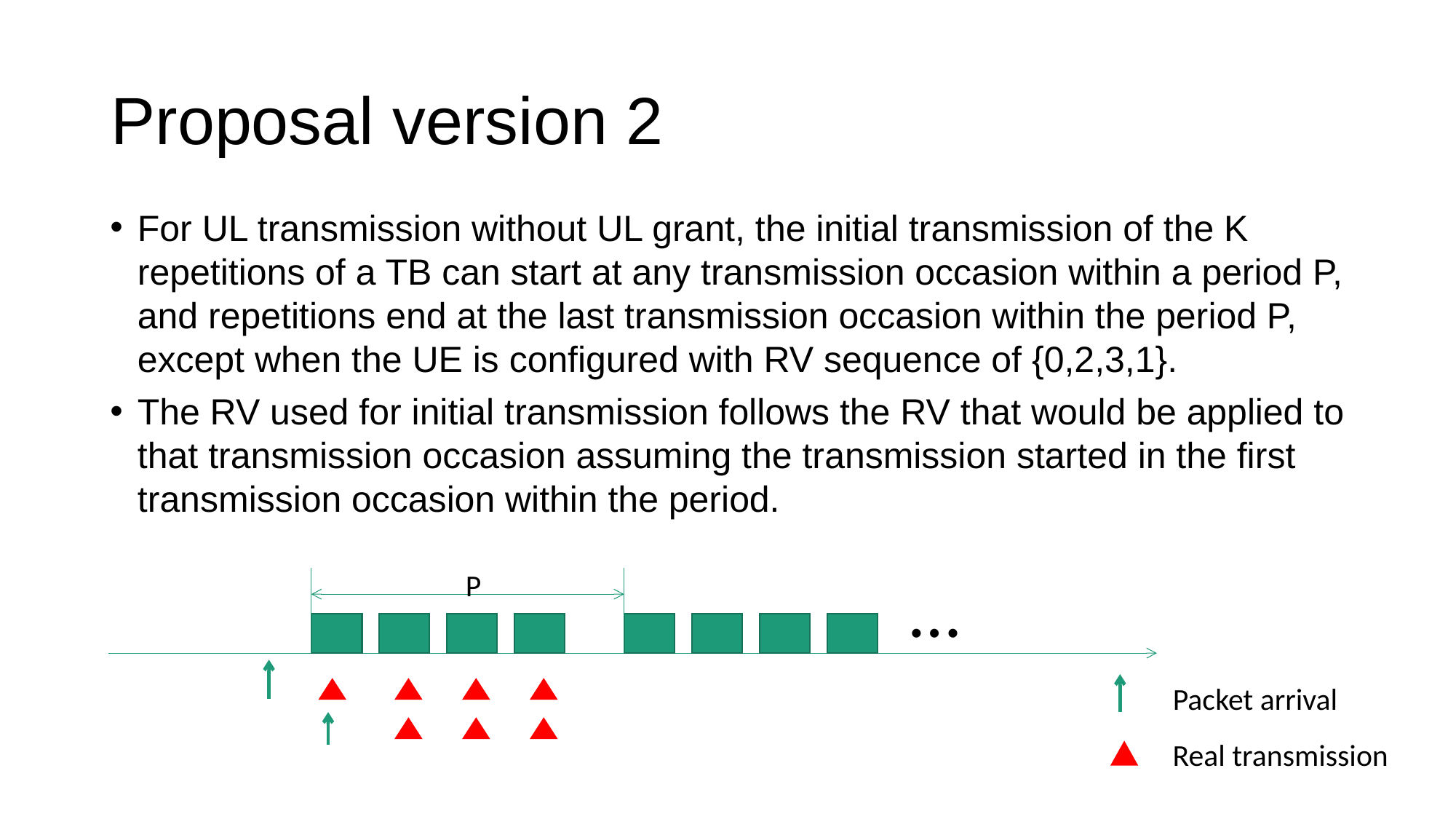

# Proposal version 2
For UL transmission without UL grant, the initial transmission of the K repetitions of a TB can start at any transmission occasion within a period P, and repetitions end at the last transmission occasion within the period P, except when the UE is configured with RV sequence of {0,2,3,1}.
The RV used for initial transmission follows the RV that would be applied to that transmission occasion assuming the transmission started in the first transmission occasion within the period.

…
P

Packet arrival
Real transmission